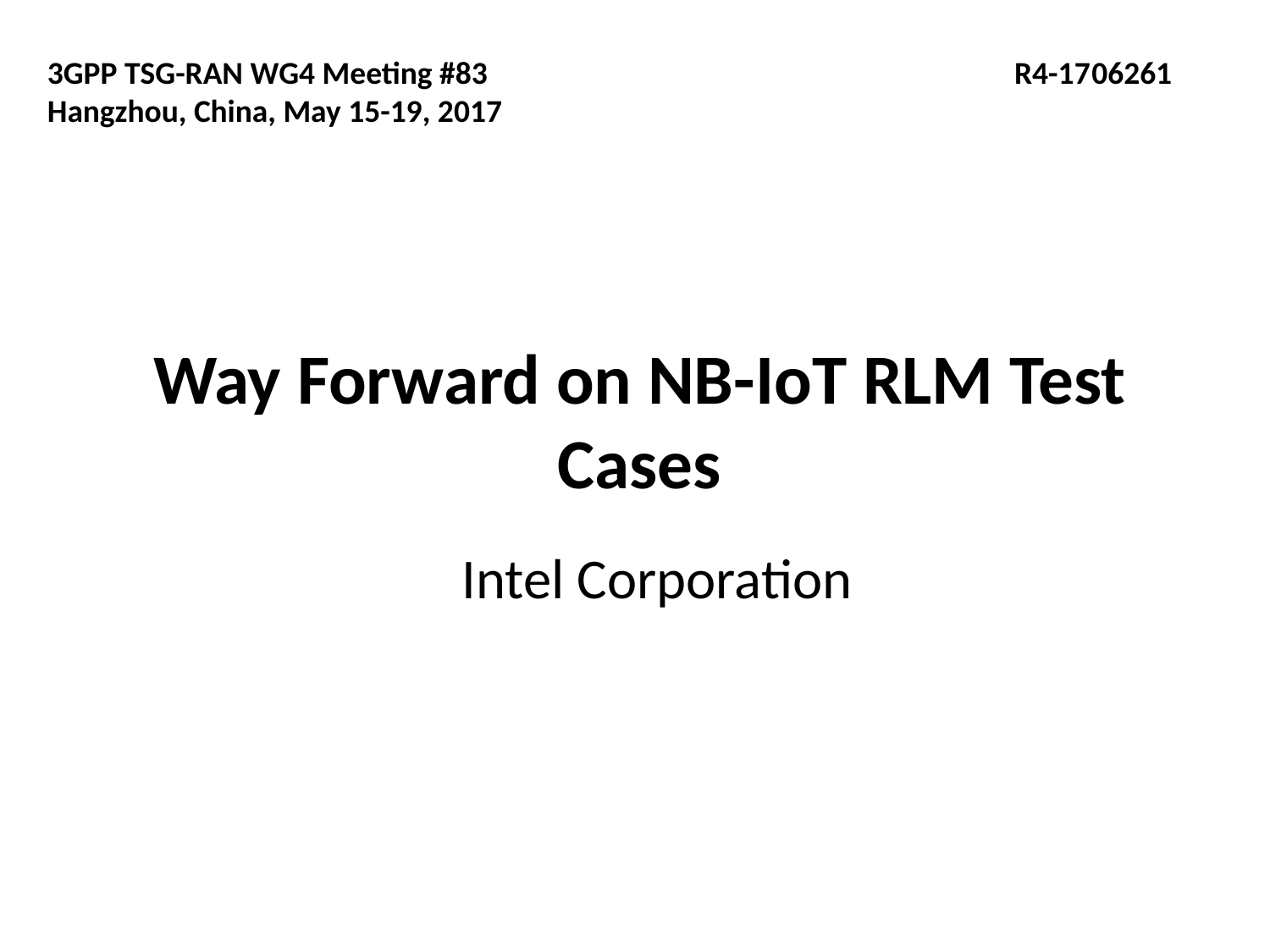

3GPP TSG-RAN WG4 Meeting #83	                                                                R4-1706261
Hangzhou, China, May 15-19, 2017
# Way Forward on NB-IoT RLM Test Cases
Intel Corporation